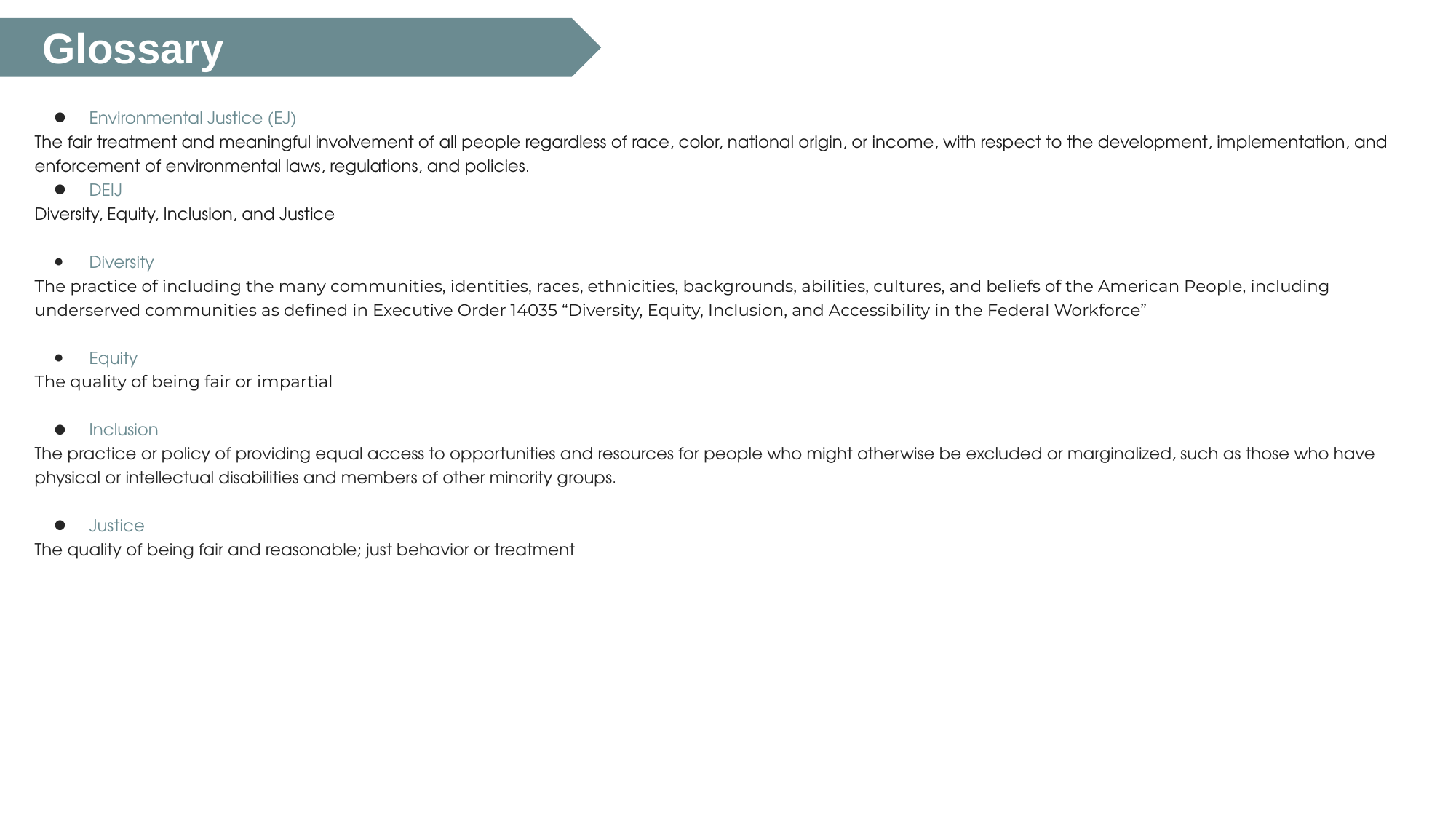

# Glossary

Environmental Justice (EJ)
The fair treatment and meaningful involvement of all people regardless of race, color, national origin, or income, with respect to the development, implementation, and enforcement of environmental laws, regulations, and policies.
DEIJ
Diversity, Equity, Inclusion, and Justice

Diversity
The practice of including the many communities, identities, races, ethnicities, backgrounds, abilities, cultures, and beliefs of the American People, including underserved communities as defined in Executive Order 14035 “Diversity, Equity, Inclusion, and Accessibility in the Federal Workforce”

Equity
The quality of being fair or impartial

Inclusion
The practice or policy of providing equal access to opportunities and resources for people who might otherwise be excluded or marginalized, such as those who have physical or intellectual disabilities and members of other minority groups.

Justice
The quality of being fair and reasonable; just behavior or treatment